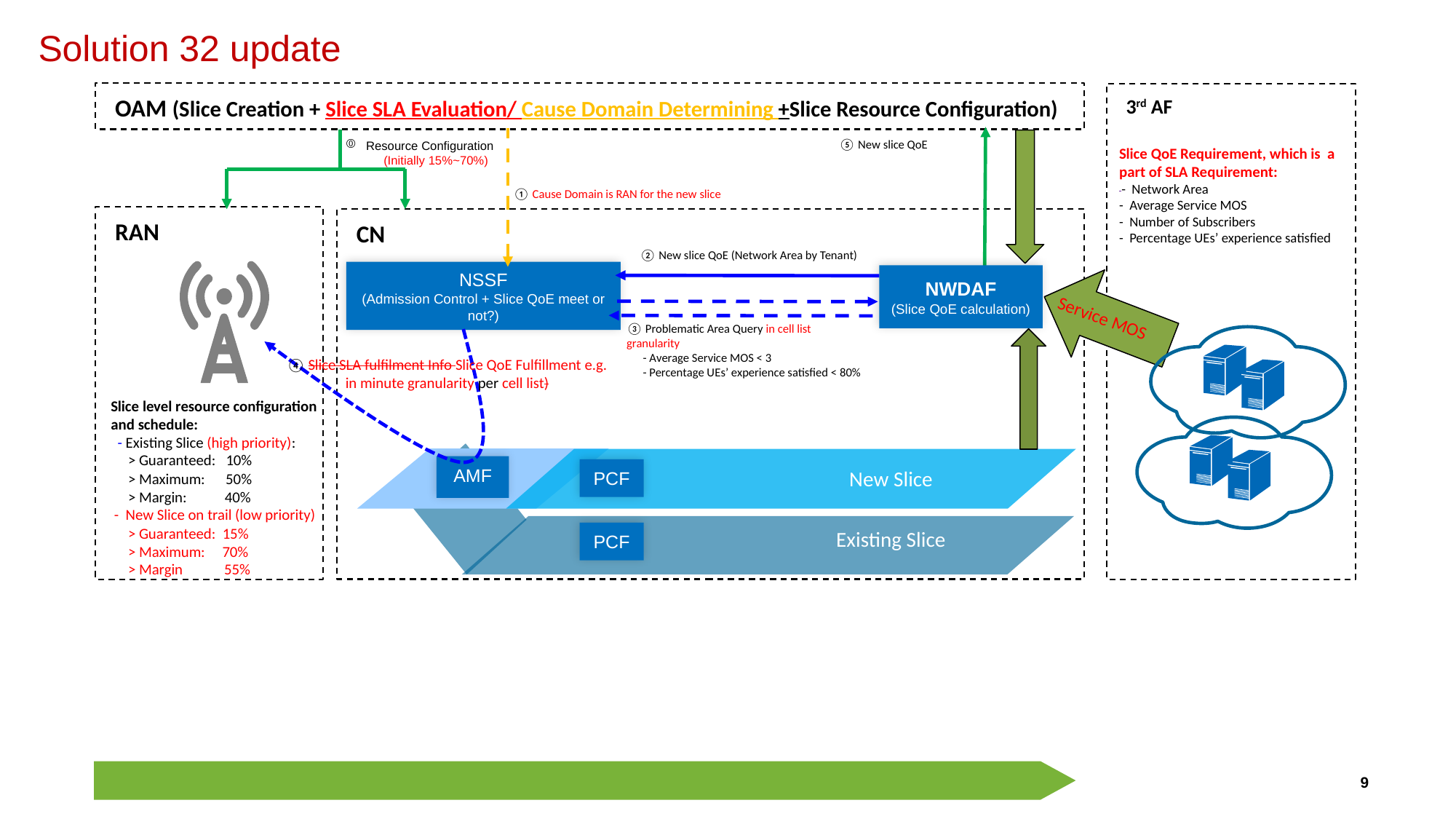

# Solution 32 update
OAM (Slice Creation + Slice SLA Evaluation/ Cause Domain Determining +Slice Resource Configuration)
3rd AF

⑤ New slice QoE
Resource Configuration
           (Initially 15%~70%)
Slice QoE Requirement, which is  a part of SLA Requirement:
 -  Network Area
-  Average Service MOS
-  Number of Subscribers
-  Percentage UEs’ experience satisfied
① Cause Domain is RAN for the new slice
RAN
CN
② New slice QoE (Network Area by Tenant)

NSSF
(Admission Control + Slice QoE meet or not?)
NWDAF
(Slice QoE calculation)

Service MOS
③ Problematic Area Query in cell list granularity
      - Average Service MOS < 3
      - Percentage UEs’ experience satisfied < 80%

④ Slice SLA fulfilment Info Slice QoE Fulfillment e.g. in minute granularity per cell list)

Slice level resource configuration and schedule:
  - Existing Slice (high priority):
     > Guaranteed:   10%
     > Maximum:      50%
     > Margin:           40%
 -  New Slice on trail (low priority)
     > Guaranteed:  15%
     > Maximum:     70%
     > Margin            55%

AMF
PCF
New Slice

Existing Slice
PCF